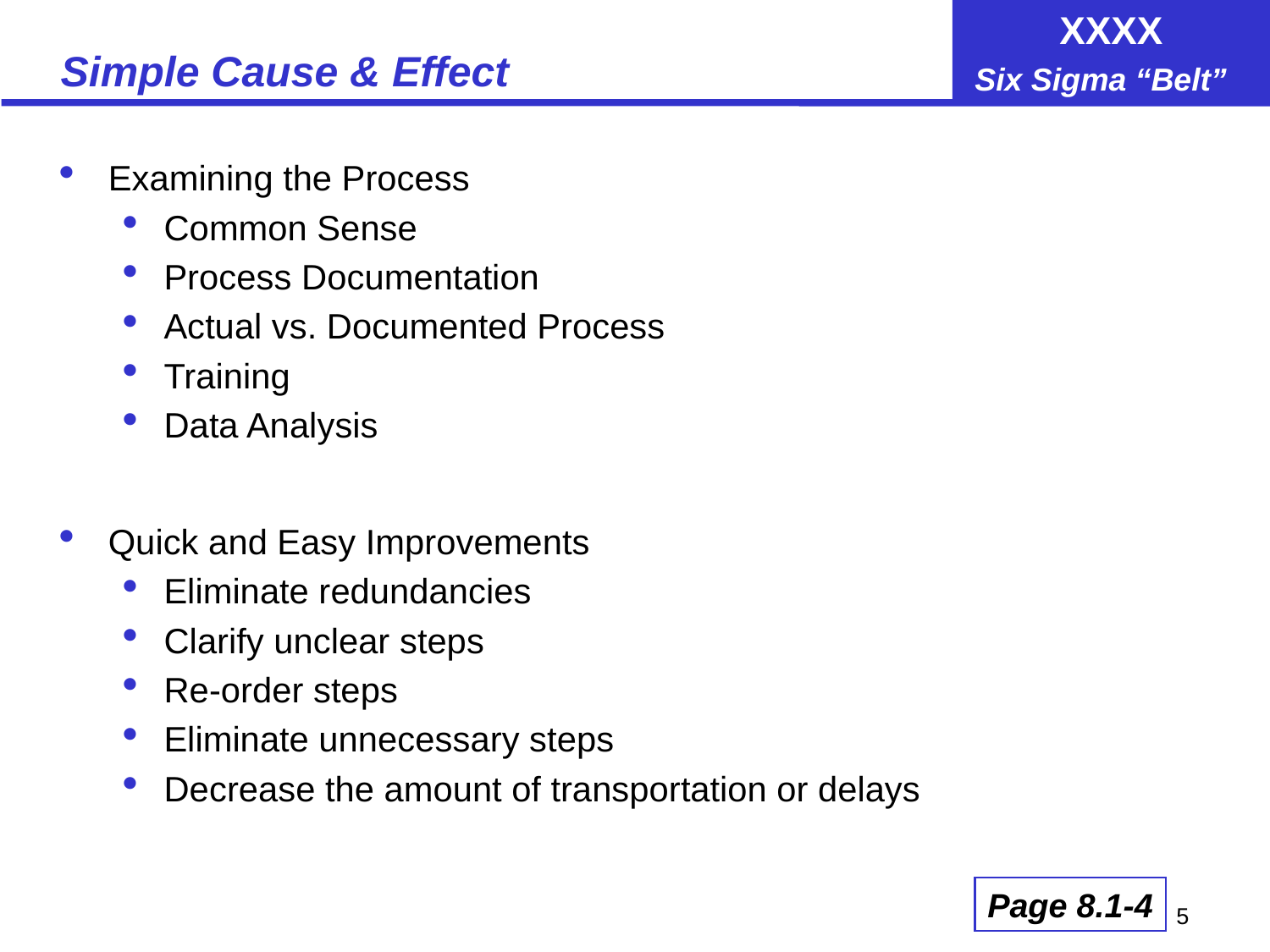

# Simple Cause & Effect
Examining the Process
Common Sense
Process Documentation
Actual vs. Documented Process
Training
Data Analysis

Quick and Easy Improvements
Eliminate redundancies
Clarify unclear steps
Re-order steps
Eliminate unnecessary steps
Decrease the amount of transportation or delays
Page 8.1-4